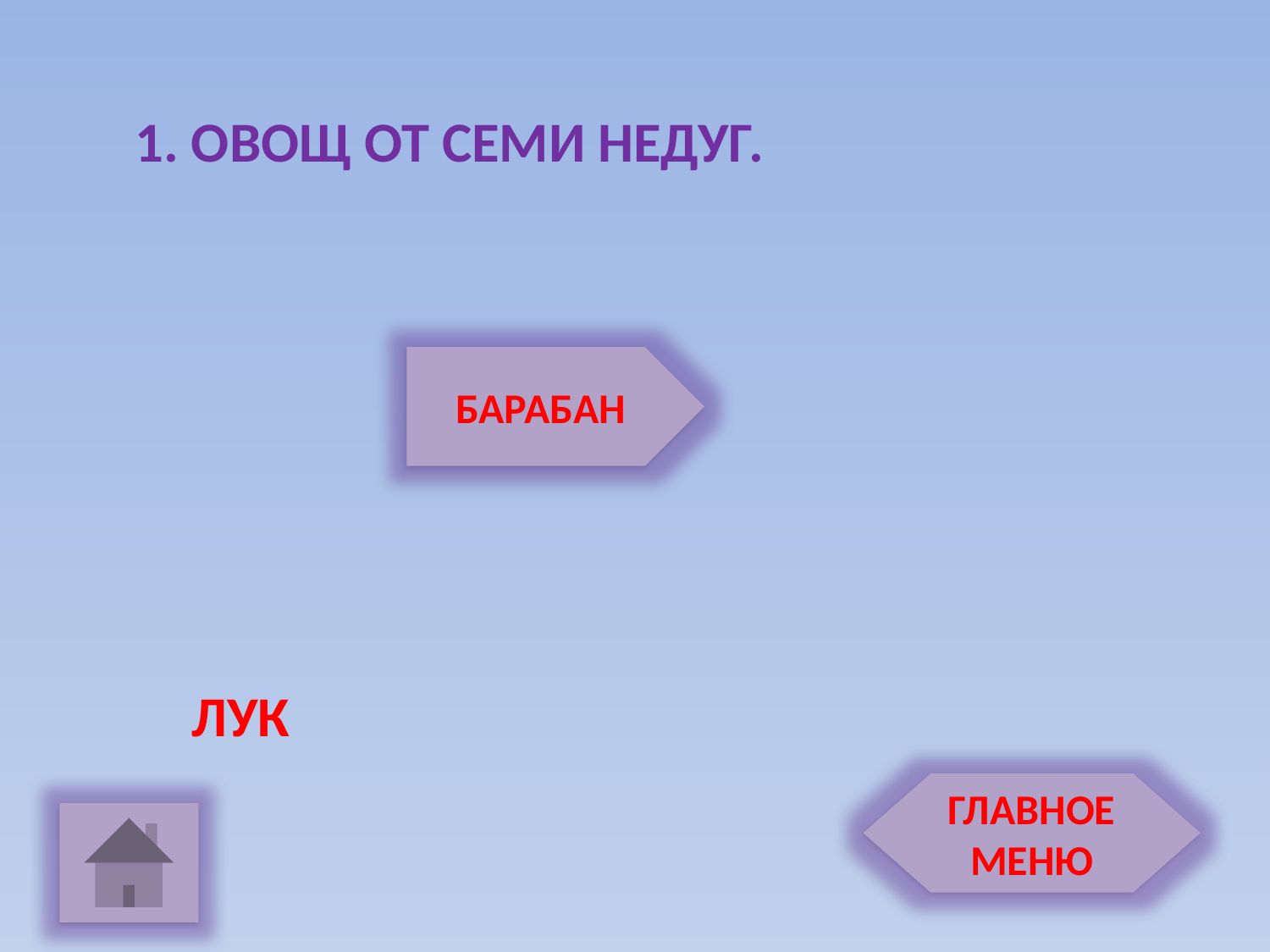

1. ОВОЩ ОТ СЕМИ НЕДУГ.
БАРАБАН
ЛУК
ГЛАВНОЕ МЕНЮ